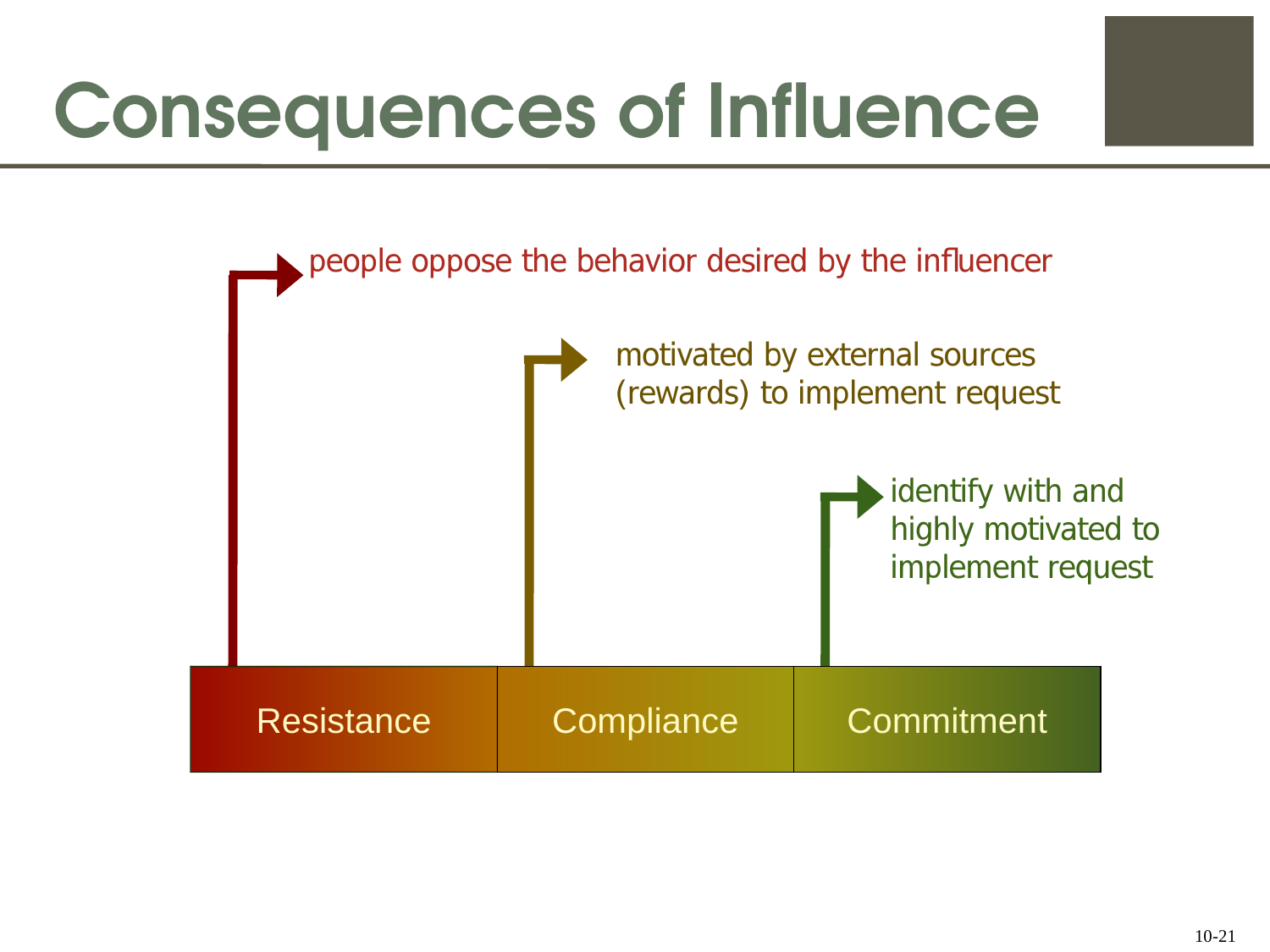

# Consequences of Influence
people oppose the behavior desired by the influencer
motivated by external sources  (rewards) to implement request
identify with and highly motivated to implement request
Resistance
Compliance
Commitment